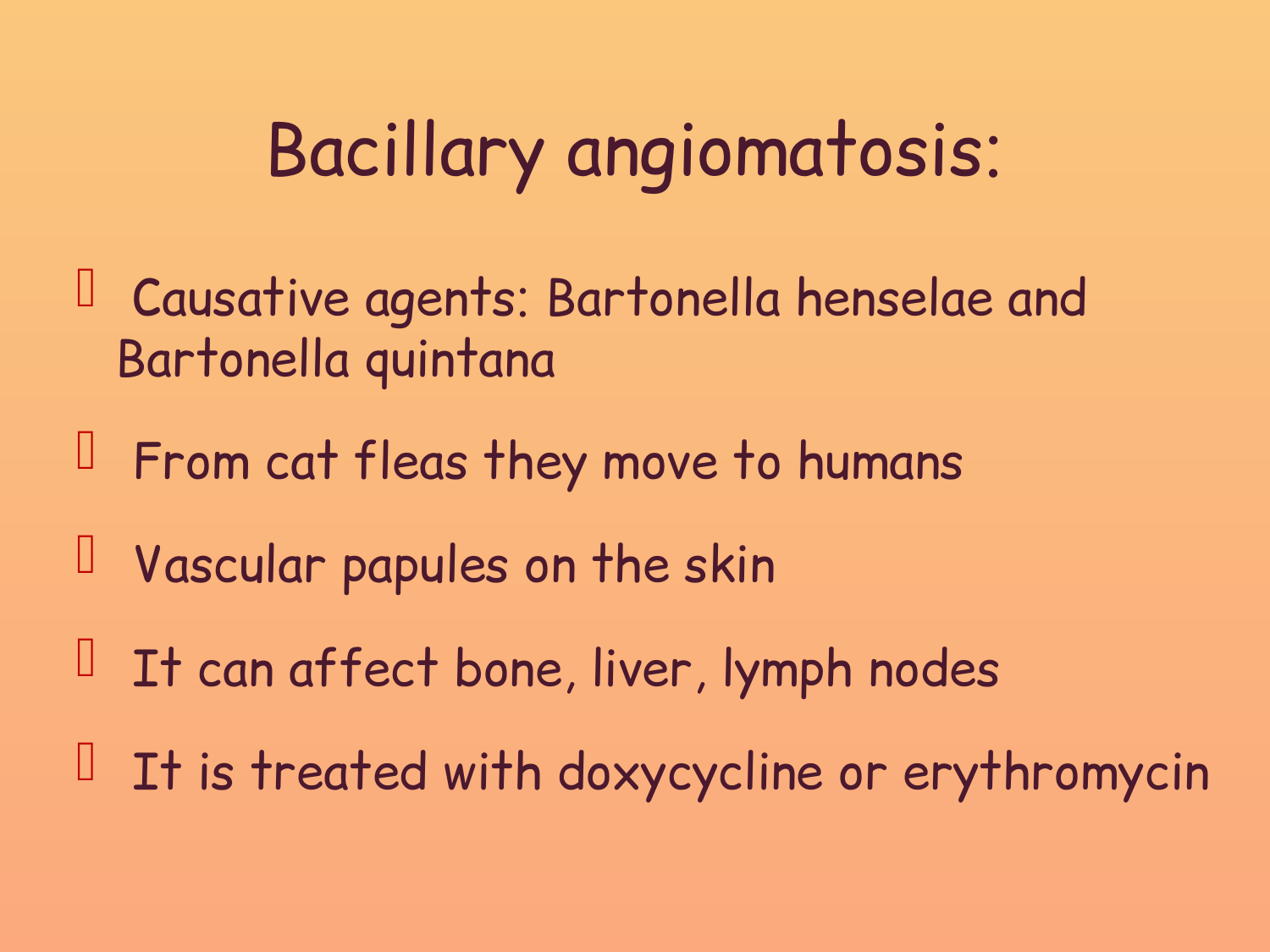

Bacillary angiomatosis:

 Causative agents: Bartonella henselae and Bartonella quintana

 From cat fleas they move to humans

 Vascular papules on the skin

 It can affect bone, liver, lymph nodes

 It is treated with doxycycline or erythromycin

#